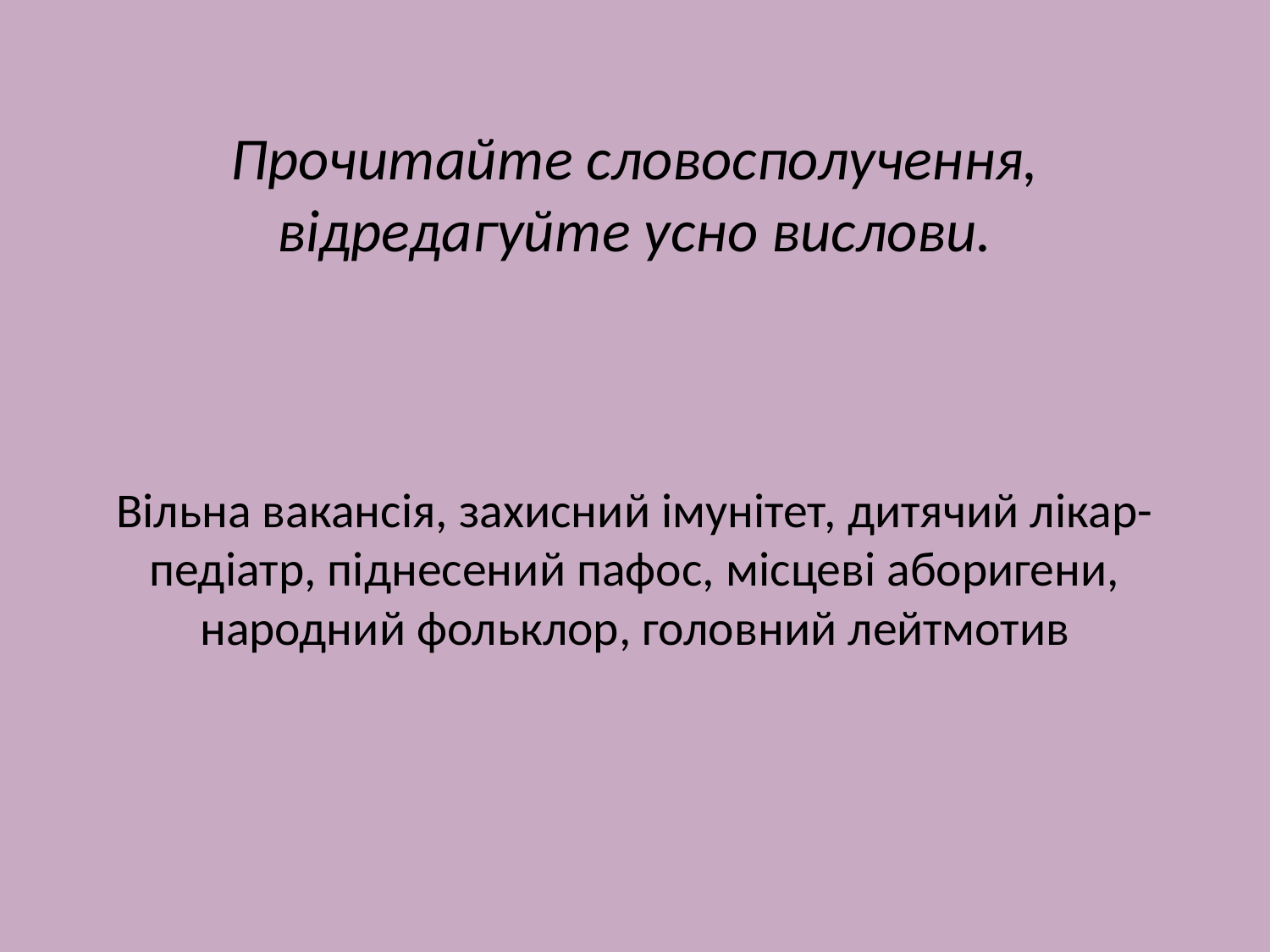

# Прочитайте словосполучення, відредагуйте усно вислови. Вільна вакансія, захисний імунітет, дитячий лікар-педіатр, піднесений пафос, місцеві аборигени, народний фольклор, головний лейтмотив